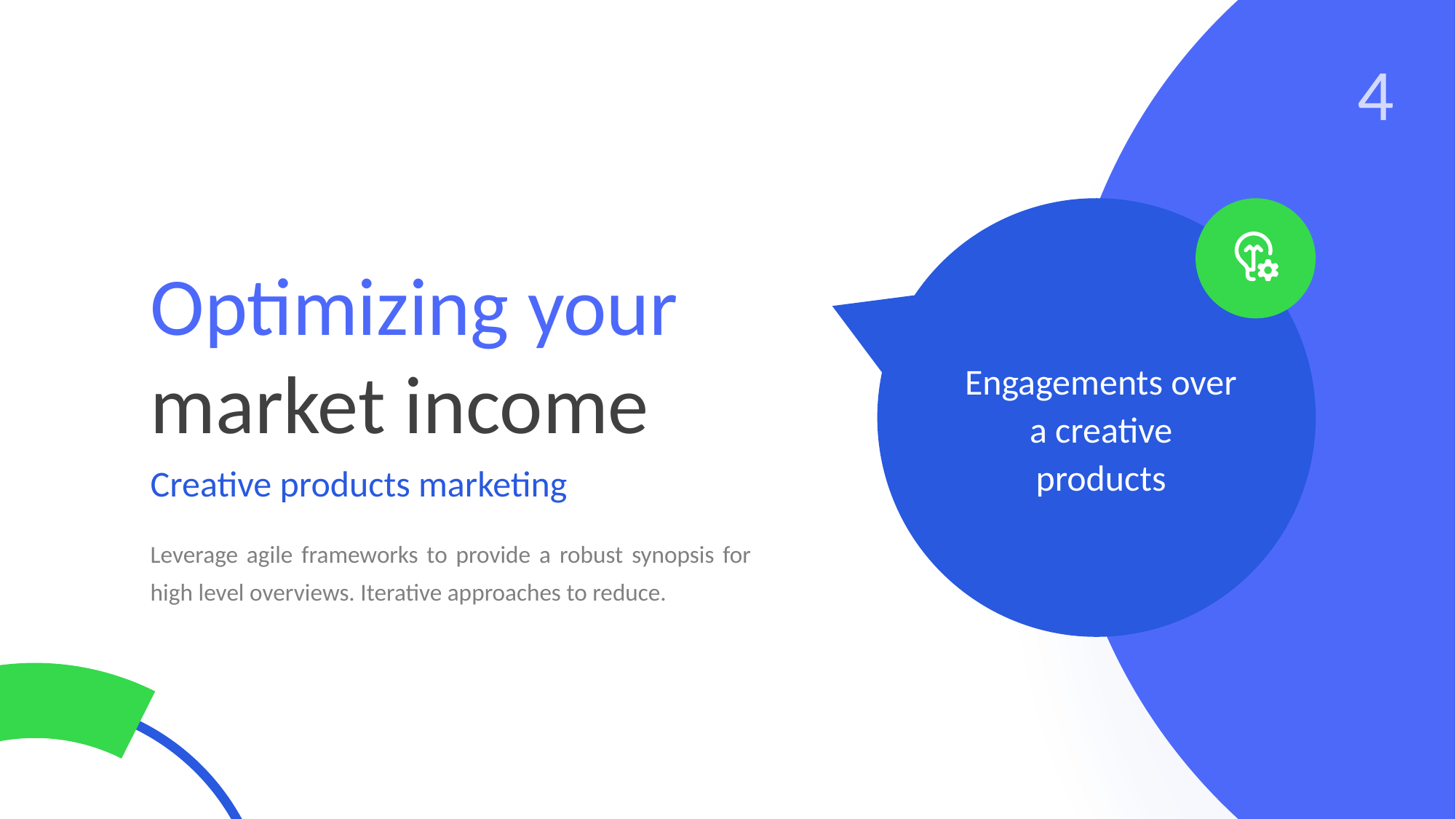

4

Engagements over a creative products

Optimizing your market income
Creative products marketing
Leverage agile frameworks to provide a robust synopsis for high level overviews. Iterative approaches to reduce.